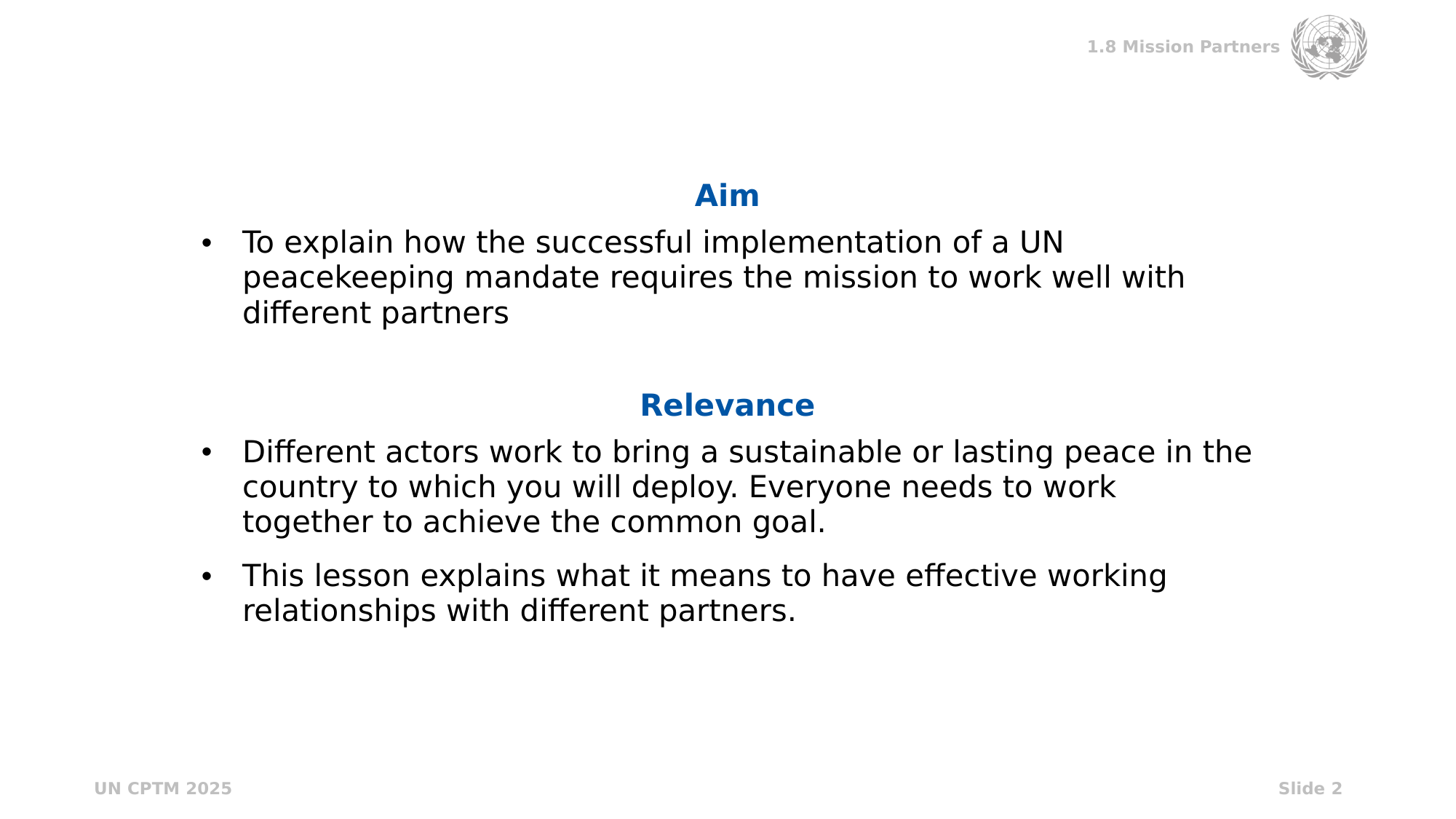

| Aim |
| --- |
| To explain how the successful implementation of a UN peacekeeping mandate requires the mission to work well with different partners |
|  |
| Relevance |
| Different actors work to bring a sustainable or lasting peace in the country to which you will deploy. Everyone needs to work together to achieve the common goal. This lesson explains what it means to have effective working relationships with different partners. |